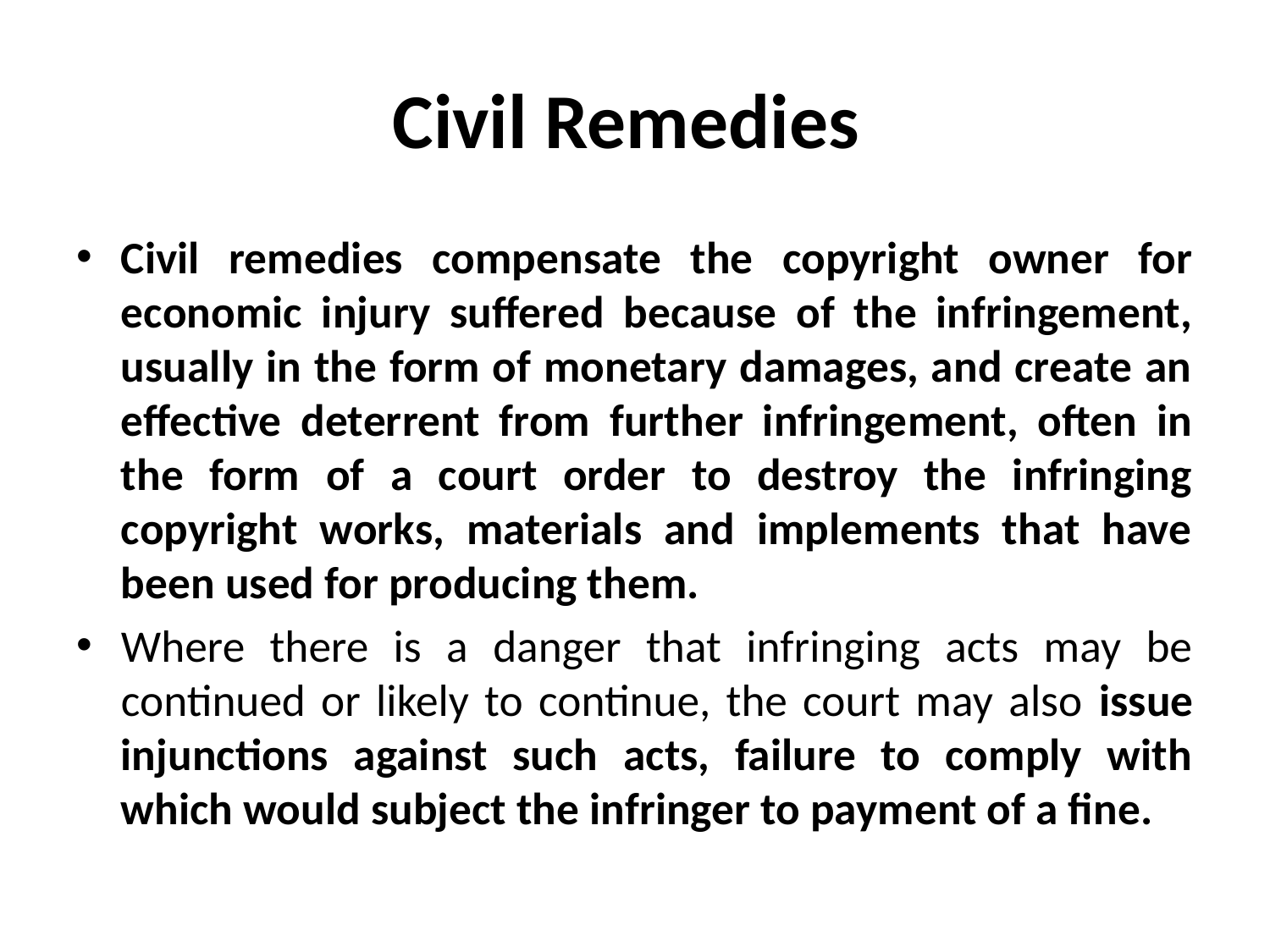

# Civil Remedies
Civil remedies compensate the copyright owner for economic injury suffered because of the infringement, usually in the form of monetary damages, and create an effective deterrent from further infringement, often in the form of a court order to destroy the infringing copyright works, materials and implements that have been used for producing them.
Where there is a danger that infringing acts may be continued or likely to continue, the court may also issue injunctions against such acts, failure to comply with which would subject the infringer to payment of a fine.